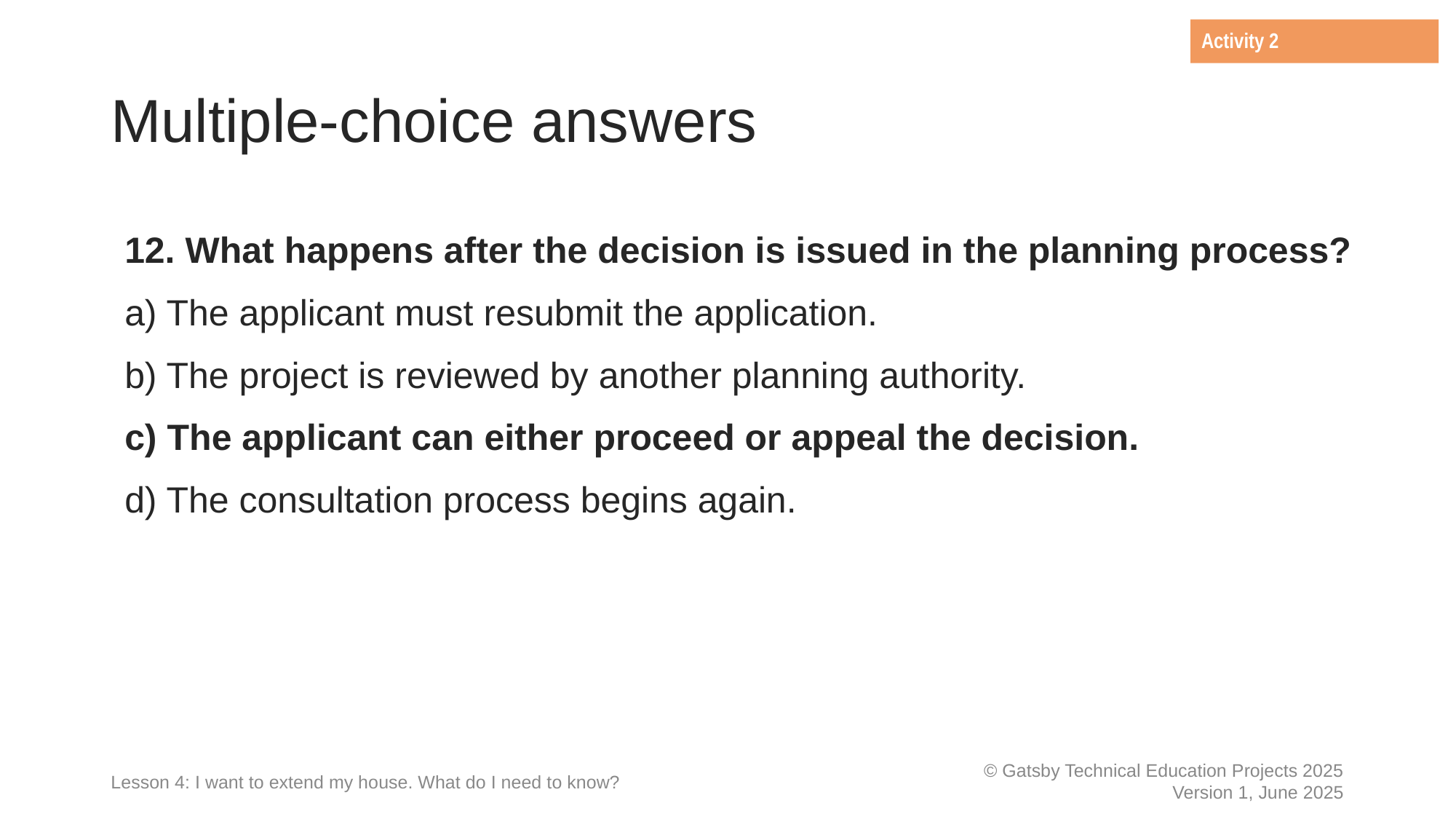

Activity 2
# Multiple-choice answers
12. What happens after the decision is issued in the planning process?
a) The applicant must resubmit the application.
b) The project is reviewed by another planning authority.
c) The applicant can either proceed or appeal the decision.
d) The consultation process begins again.

Lesson 4: I want to extend my house. What do I need to know?